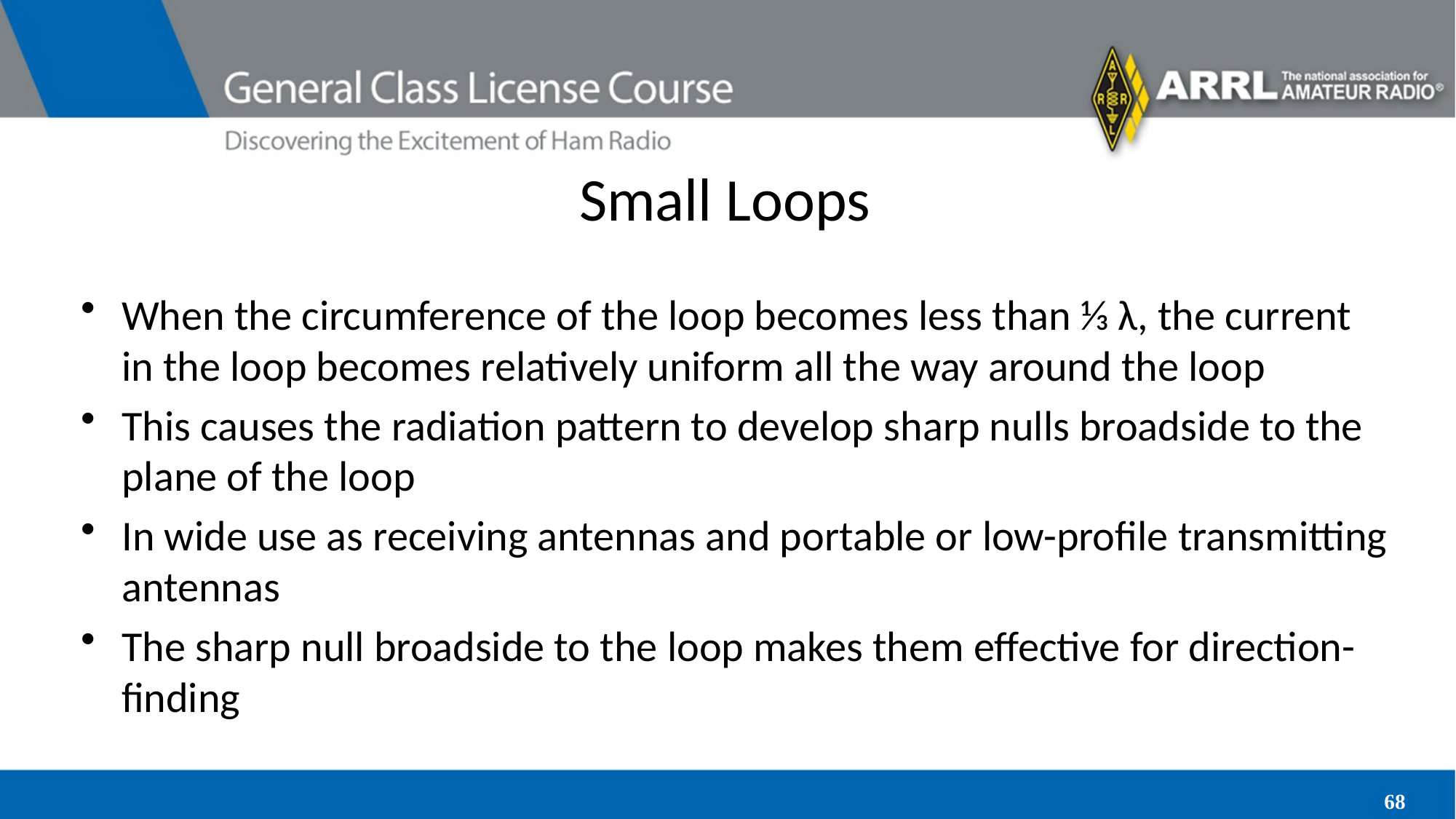

# Small Loops
When the circumference of the loop becomes less than 1⁄3 λ, the current in the loop becomes relatively uniform all the way around the loop
This causes the radiation pattern to develop sharp nulls broadside to the plane of the loop
In wide use as receiving antennas and portable or low-profile transmitting antennas
The sharp null broadside to the loop makes them effective for direction-finding